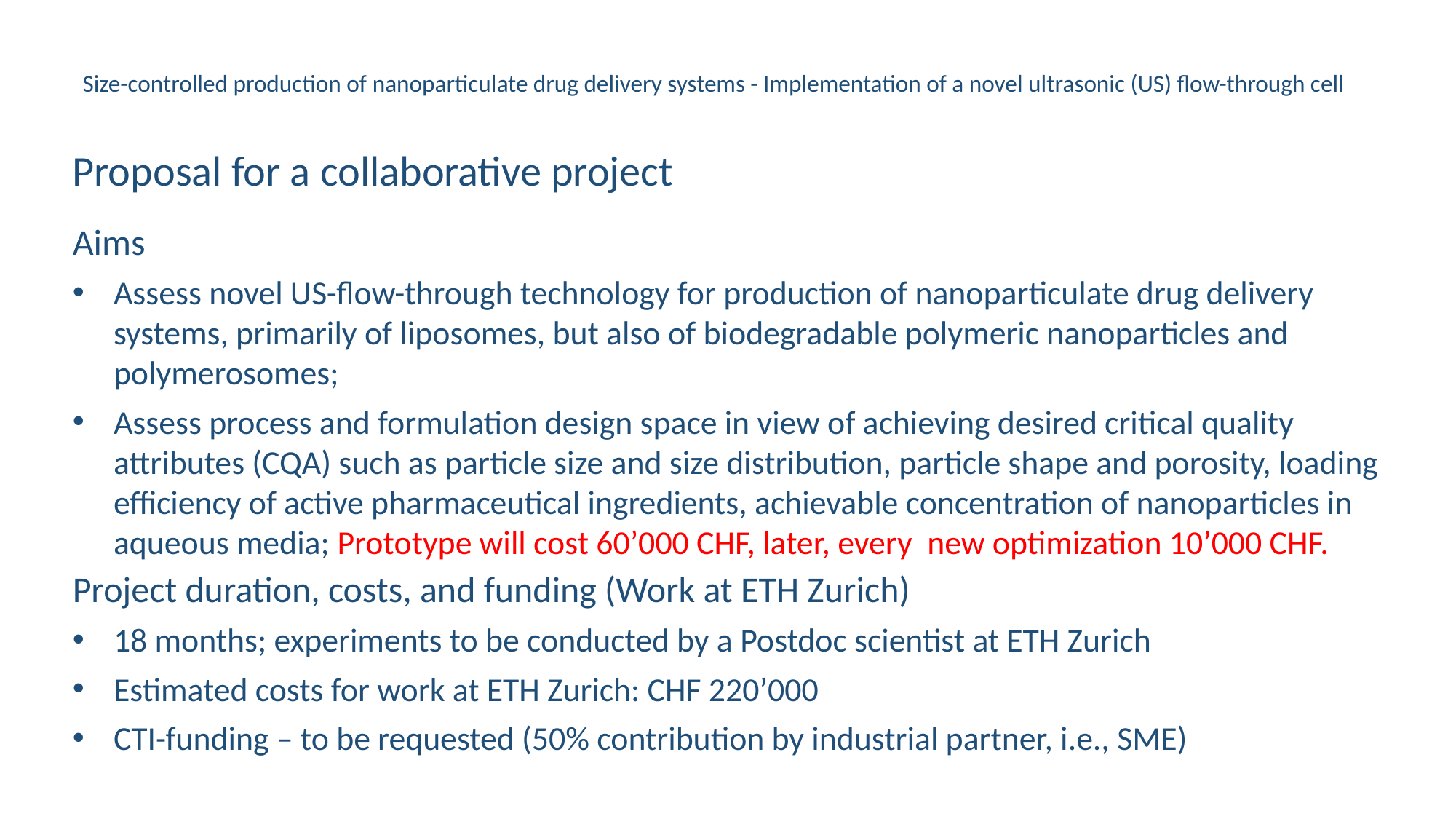

# Size-controlled production of nanoparticulate drug delivery systems - Implementation of a novel ultrasonic (US) flow-through cell
Proposal for a collaborative project
Aims
Assess novel US-flow-through technology for production of nanoparticulate drug delivery systems, primarily of liposomes, but also of biodegradable polymeric nanoparticles and polymerosomes;
Assess process and formulation design space in view of achieving desired critical quality attributes (CQA) such as particle size and size distribution, particle shape and porosity, loading efficiency of active pharmaceutical ingredients, achievable concentration of nanoparticles in aqueous media; Prototype will cost 60’000 CHF, later, every  new optimization 10’000 CHF.
Project duration, costs, and funding (Work at ETH Zurich)
18 months; experiments to be conducted by a Postdoc scientist at ETH Zurich
Estimated costs for work at ETH Zurich: CHF 220’000
CTI-funding – to be requested (50% contribution by industrial partner, i.e., SME)